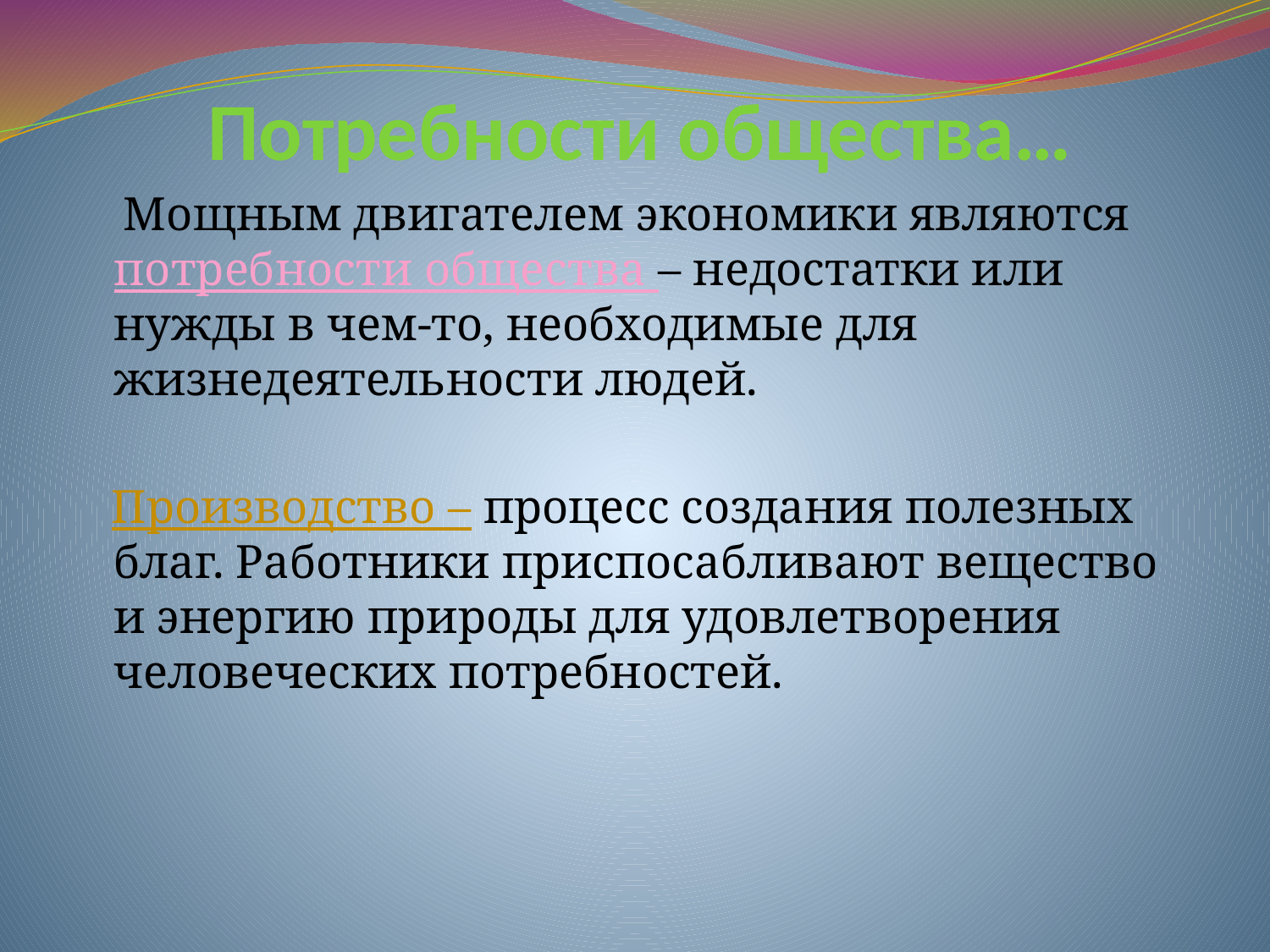

# Потребности общества…
    Мощным двигателем экономики являются потребности общества – недостатки или нужды в чем-то, необходимые для жизнедеятельности людей.

   Производство – процесс создания полезных благ. Работники приспосабливают вещество и энергию природы для удовлетворения человеческих потребностей.